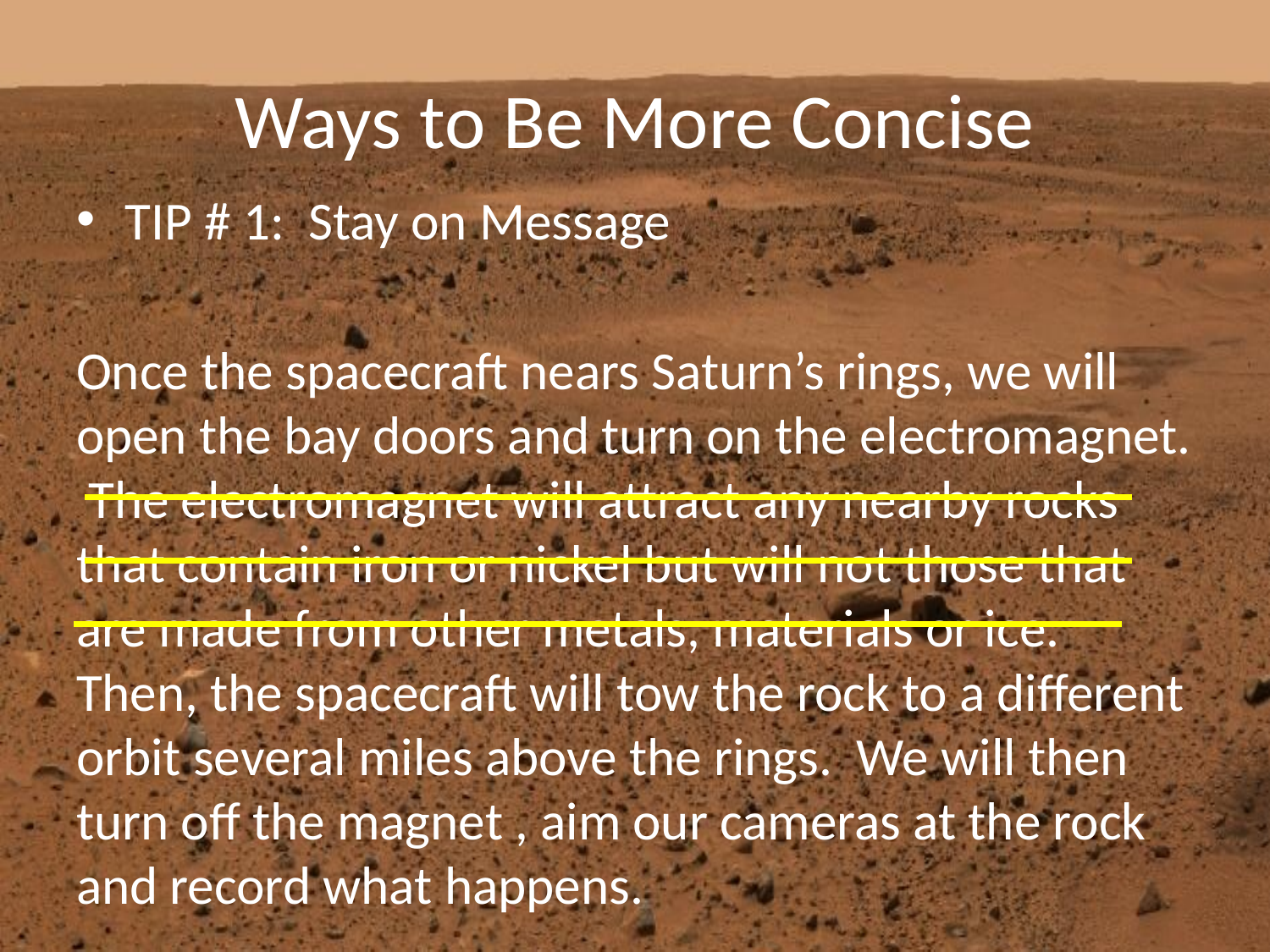

# Ways to Be More Concise
TIP # 1:  Stay on Message

Once the spacecraft nears Saturn’s rings, we will open the bay doors and turn on the electromagnet.  The electromagnet will attract any nearby rocks that contain iron or nickel but will not those that are made from other metals, materials or ice.  Then, the spacecraft will tow the rock to a different orbit several miles above the rings.  We will then turn off the magnet , aim our cameras at the rock and record what happens.